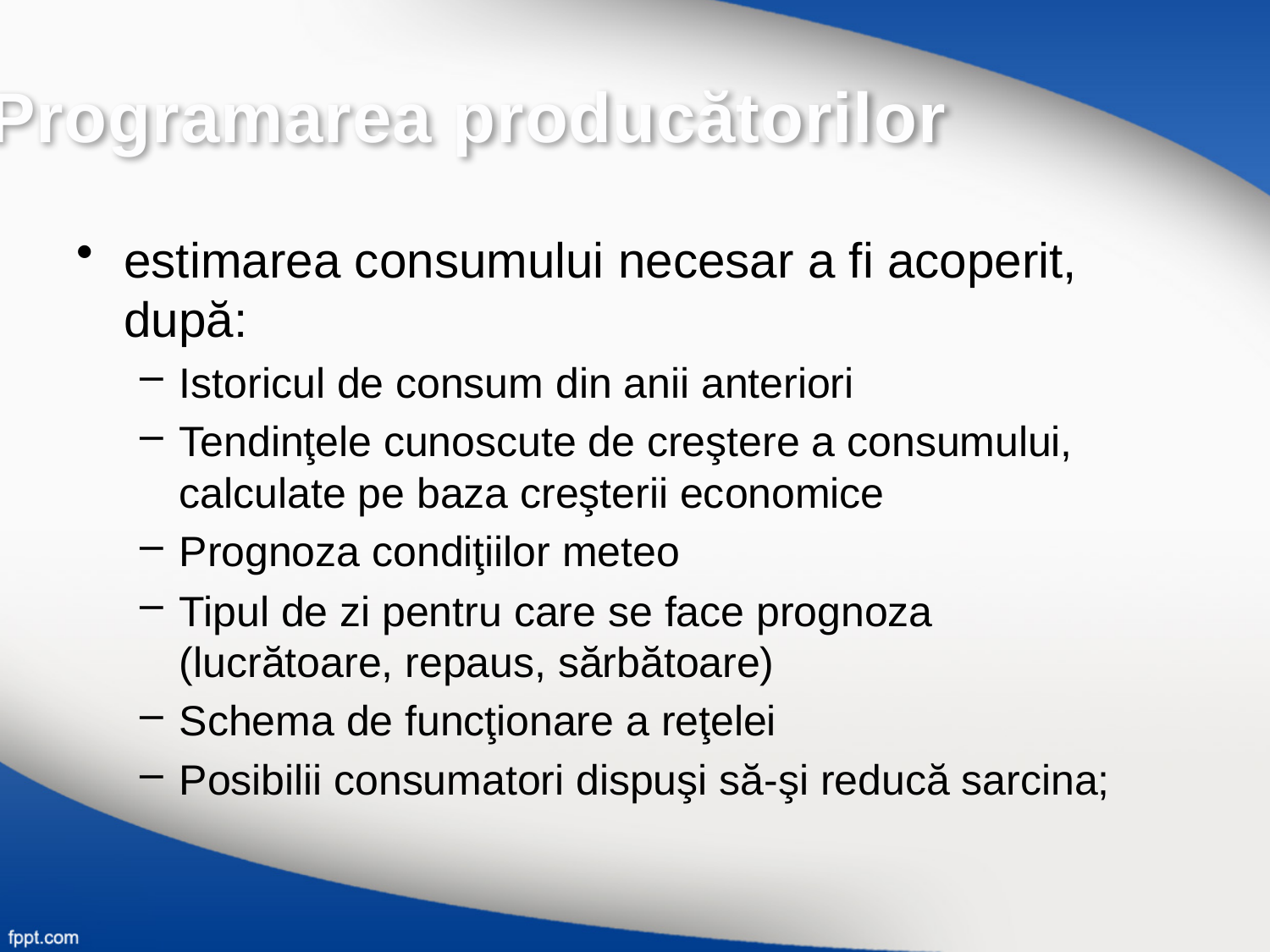

Programarea producătorilor
estimarea consumului necesar a fi acoperit, după:
Istoricul de consum din anii anteriori
Tendinţele cunoscute de creştere a consumului, calculate pe baza creşterii economice
Prognoza condiţiilor meteo
Tipul de zi pentru care se face prognoza (lucrătoare, repaus, sărbătoare)
Schema de funcţionare a reţelei
Posibilii consumatori dispuşi să-şi reducă sarcina;